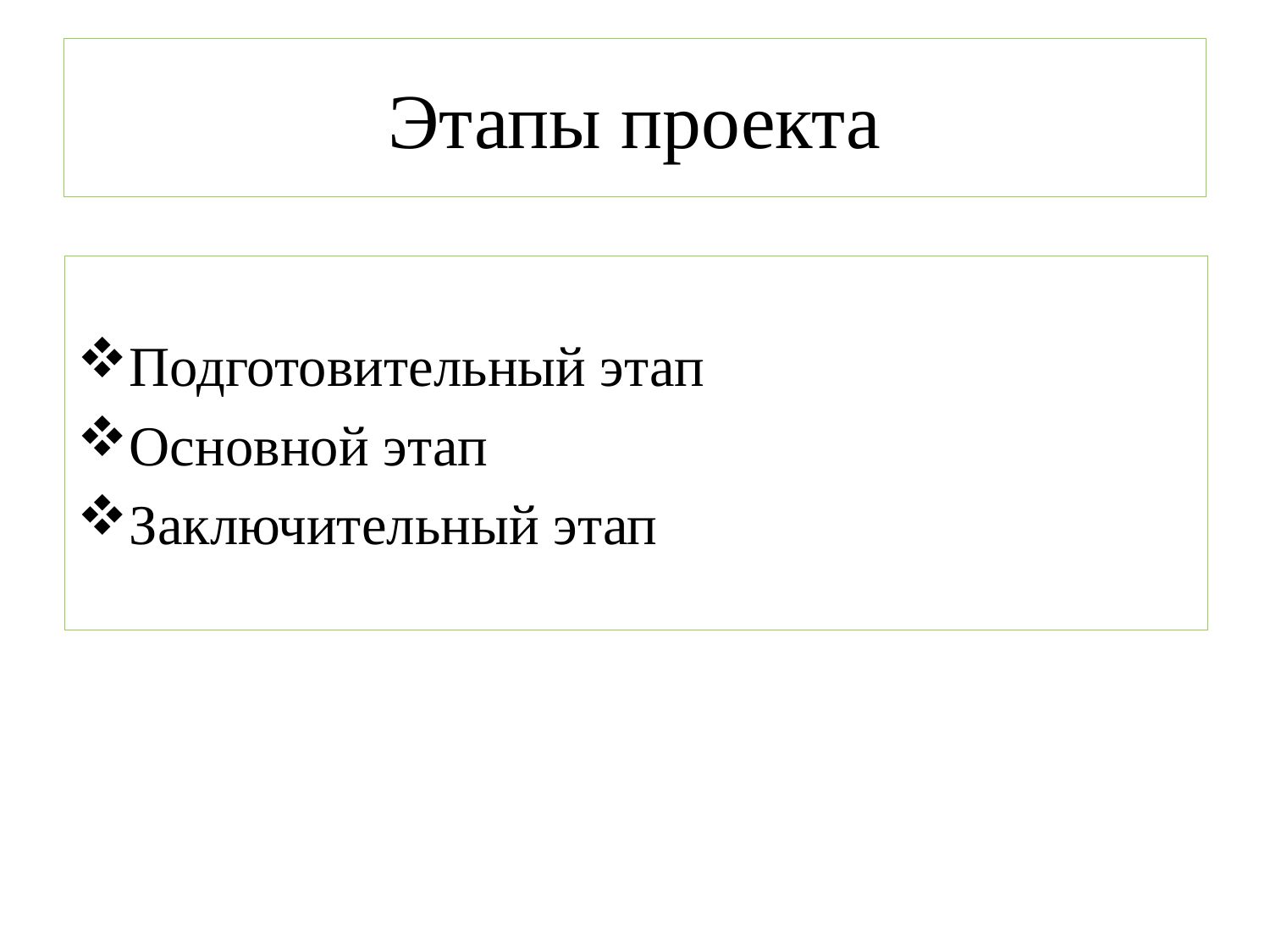

# Этапы проекта
Подготовительный этап
Основной этап
Заключительный этап